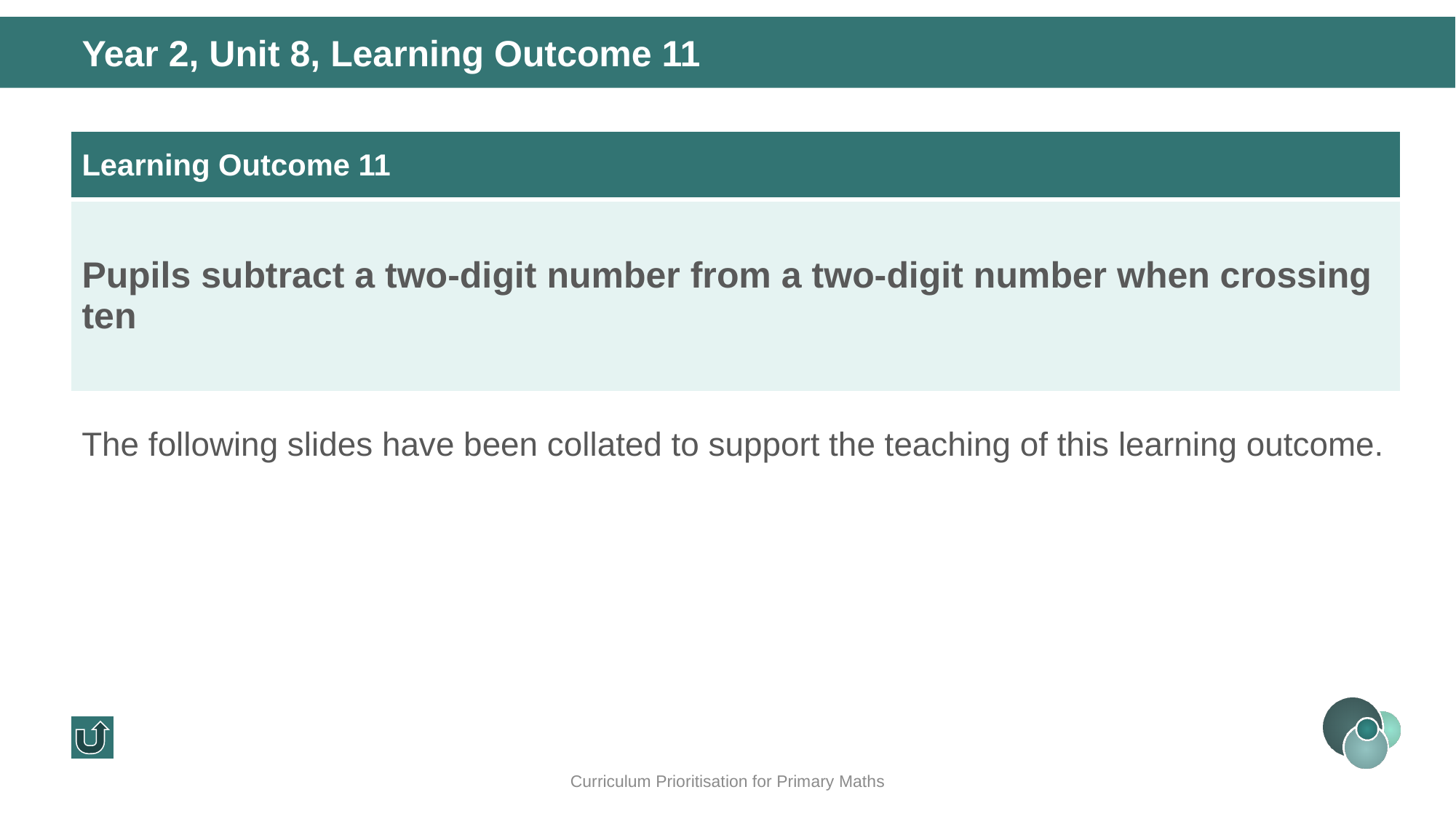

Year 2, Unit 8, Learning Outcome 11
| Learning Outcome 11 |
| --- |
| Pupils subtract a two-digit number from a two-digit number when crossing ten |
The following slides have been collated to support the teaching of this learning outcome.

Curriculum Prioritisation for Primary Maths